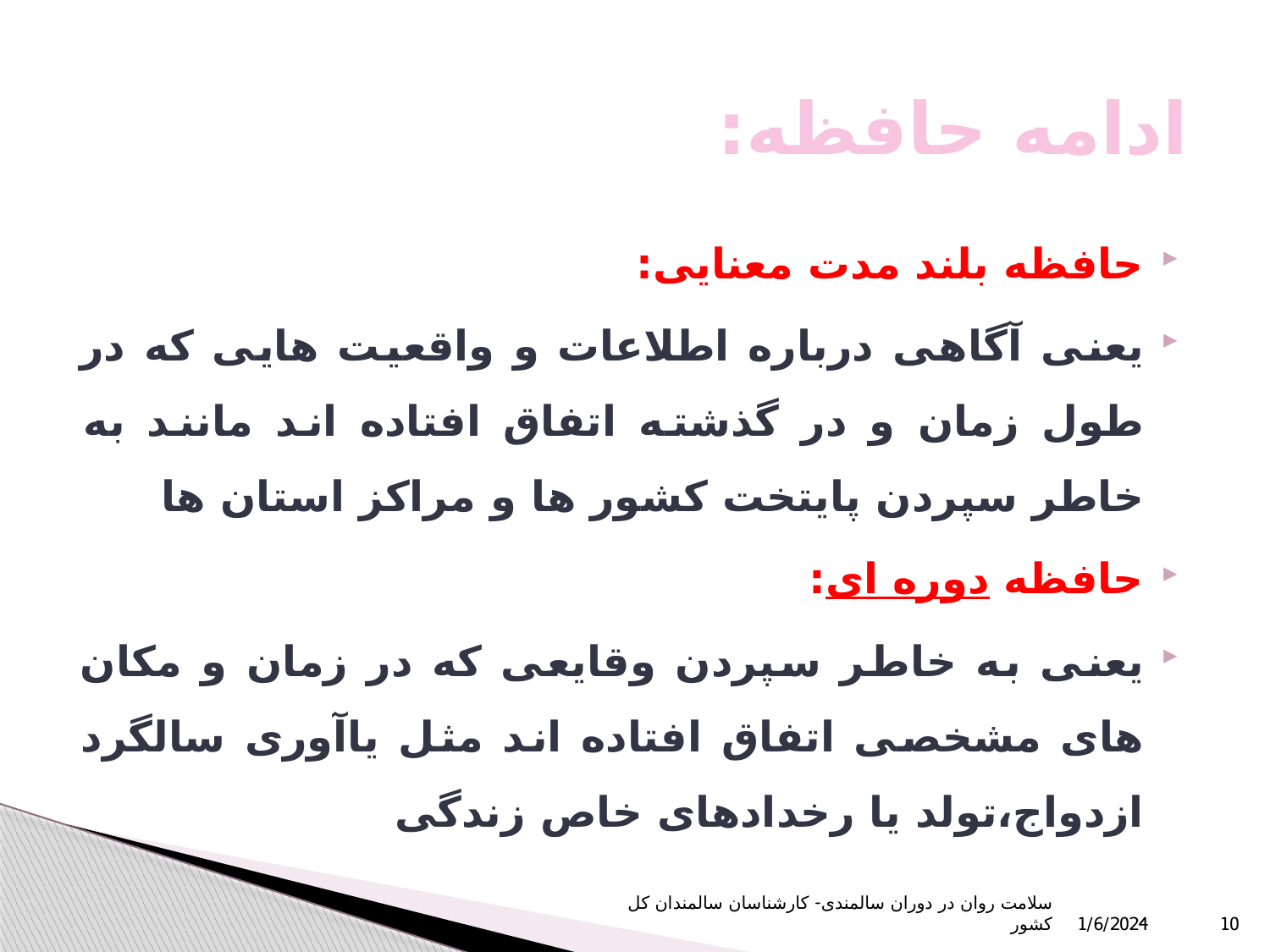

# ادامه حافظه:
حافظه بلند مدت معنایی:
یعنی آگاهی درباره اطلاعات و واقعیت هایی که در طول زمان و در گذشته اتفاق افتاده اند مانند به خاطر سپردن پایتخت کشور ها و مراکز استان ها
حافظه دوره ای:
یعنی به خاطر سپردن وقایعی که در زمان و مکان های مشخصی اتفاق افتاده اند مثل یاآوری سالگرد ازدواج،تولد یا رخدادهای خاص زندگی
سلامت روان در دوران سالمندی- کارشناسان سالمندان کل کشور
1/6/2024
10